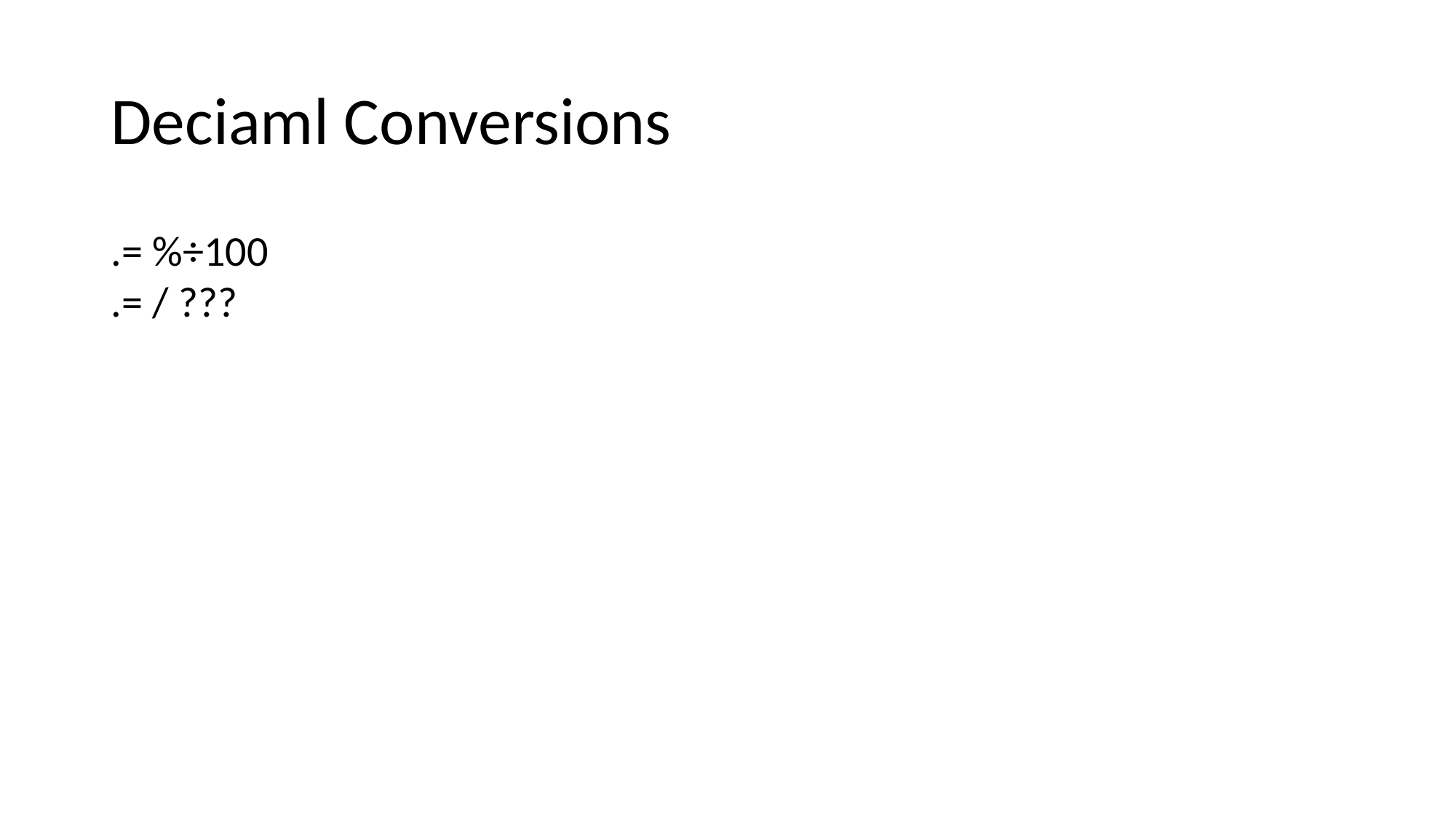

# Deciaml Conversions
.= %÷100
.= / ???